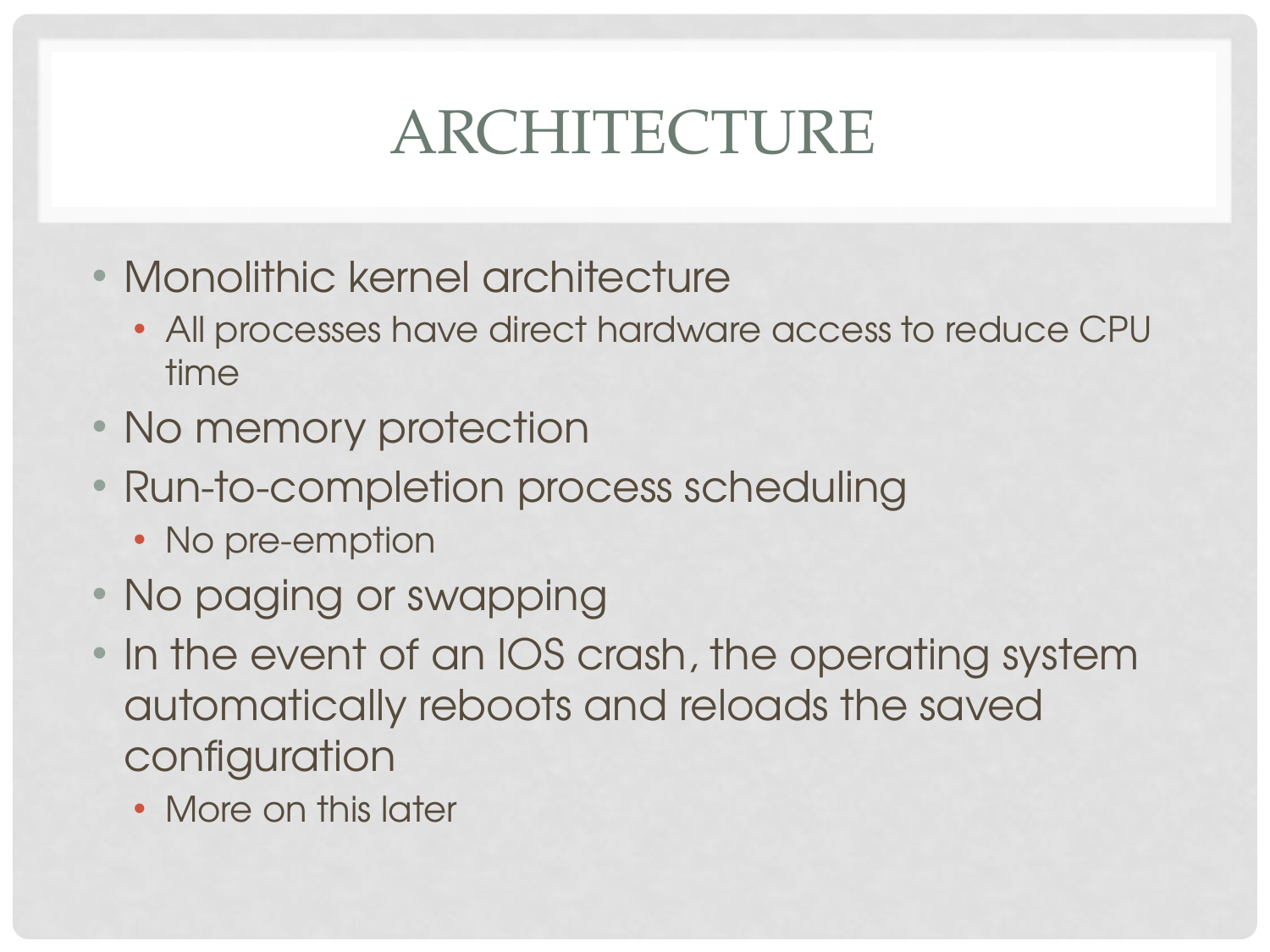

# Architecture
Monolithic kernel architecture
All processes have direct hardware access to reduce CPU time
No memory protection
Run-to-completion process scheduling
No pre-emption
No paging or swapping
In the event of an IOS crash, the operating system automatically reboots and reloads the saved configuration
More on this later